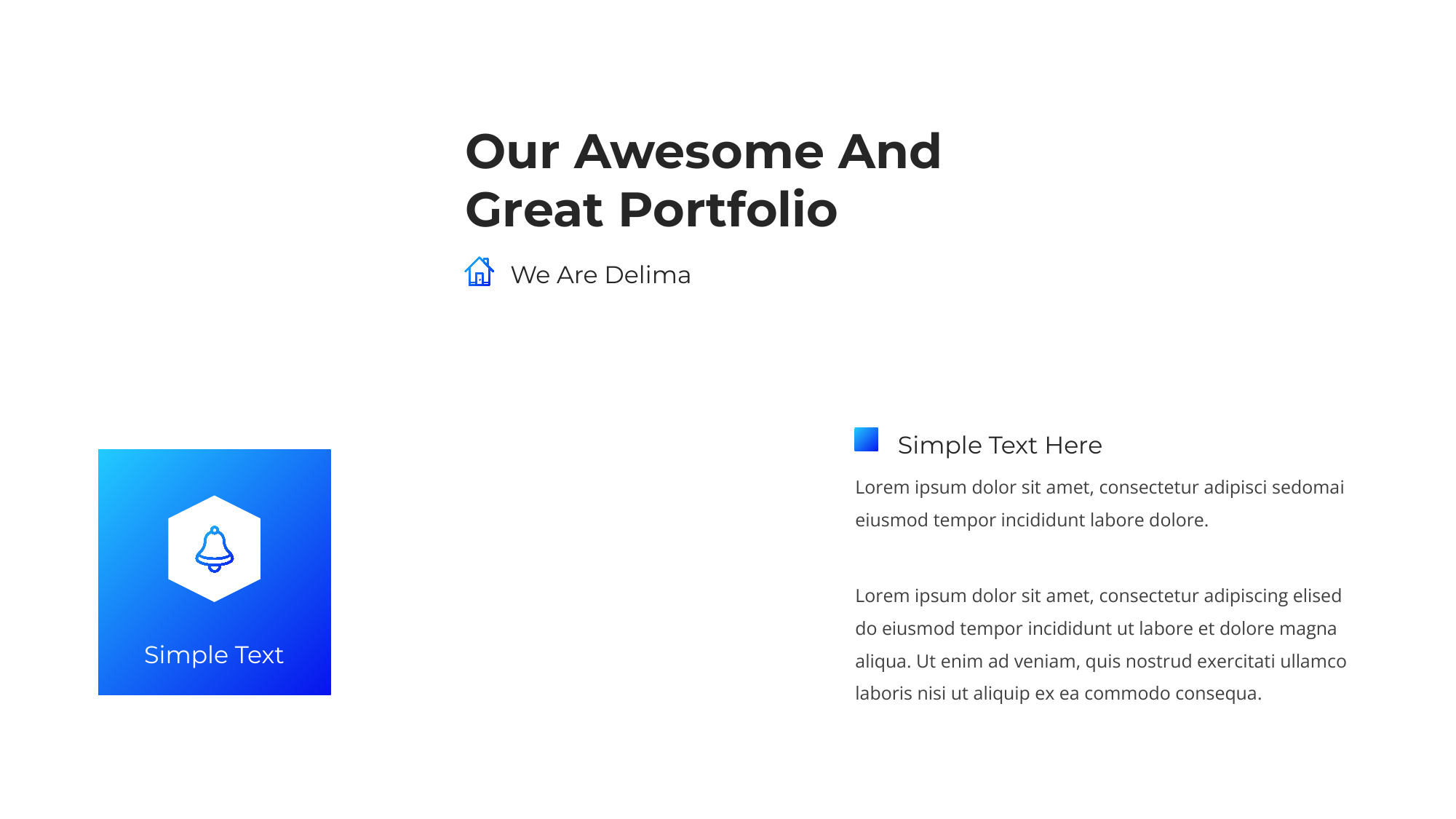

Our Awesome And Great Portfolio
We Are Delima

Simple Text Here

Lorem ipsum dolor sit amet, consectetur adipisci sedomai eiusmod tempor incididunt labore dolore.

Simple Text
Lorem ipsum dolor sit amet, consectetur adipiscing elised do eiusmod tempor incididunt ut labore et dolore magna aliqua. Ut enim ad veniam, quis nostrud exercitati ullamco laboris nisi ut aliquip ex ea commodo consequa.